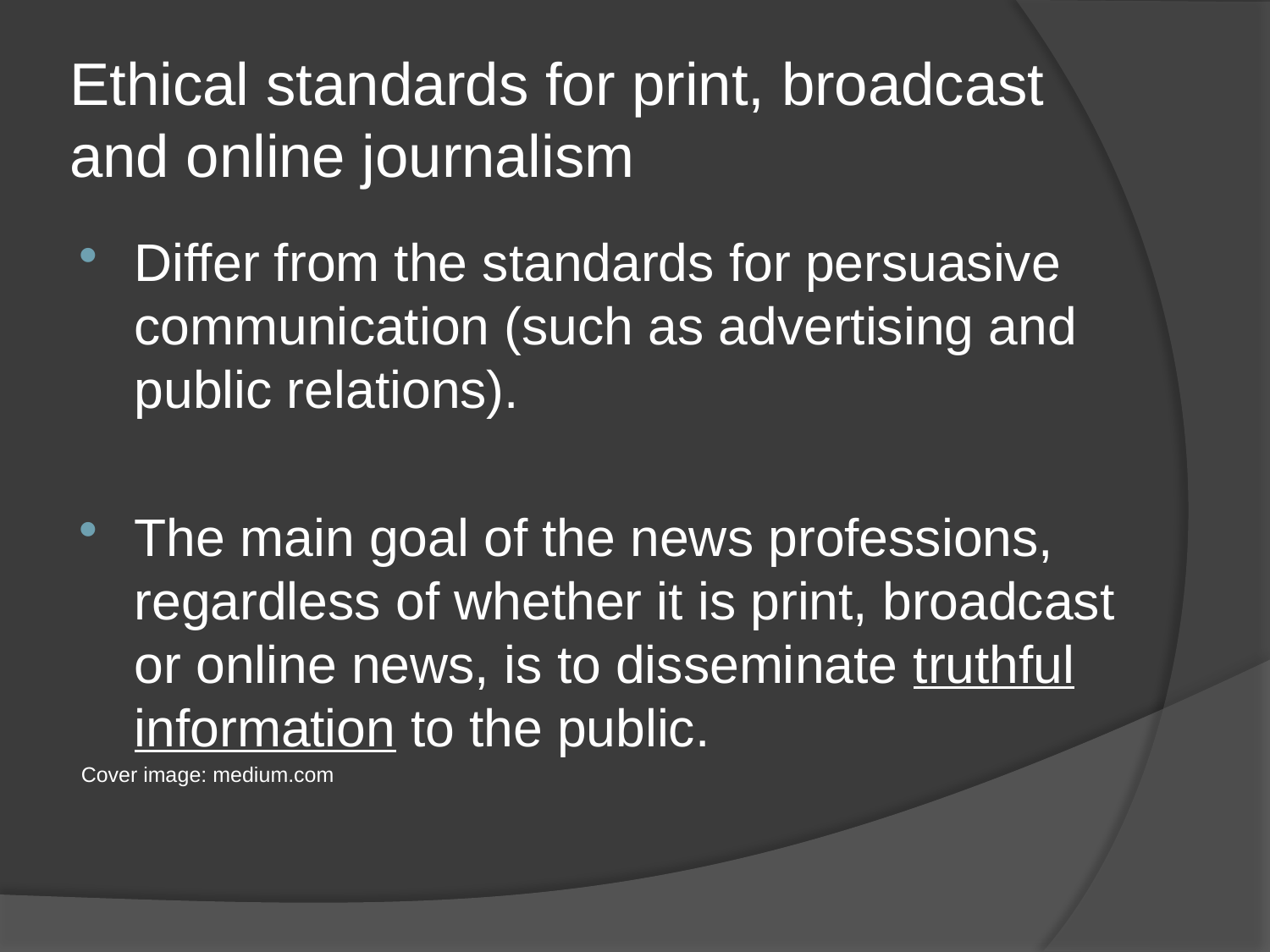

# Ethical standards for print, broadcast and online journalism
Differ from the standards for persuasive communication (such as advertising and public relations).

The main goal of the news professions, regardless of whether it is print, broadcast or online news, is to disseminate truthful information to the public.
Cover image: medium.com